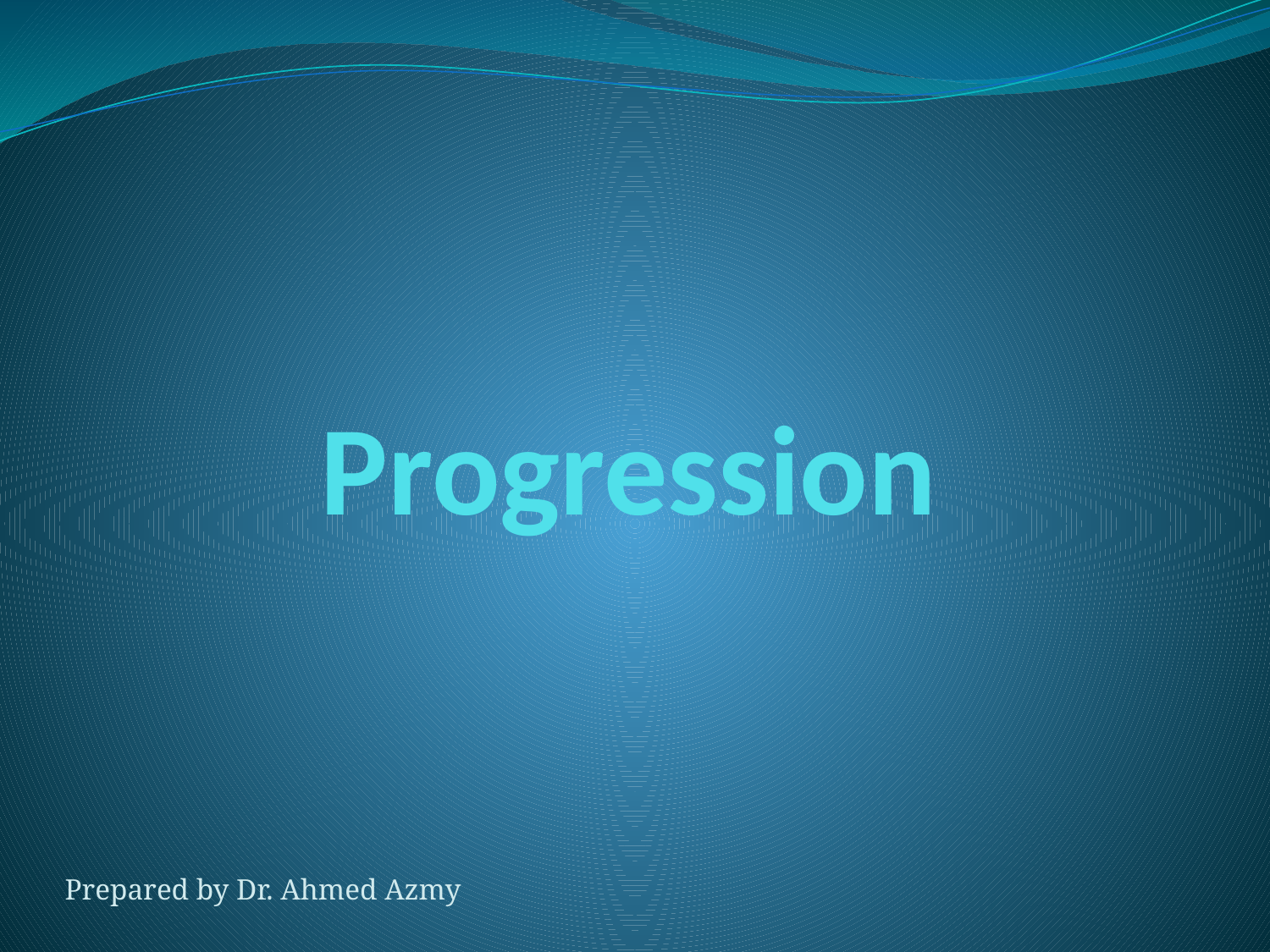

# Progression
Prepared by Dr. Ahmed Azmy